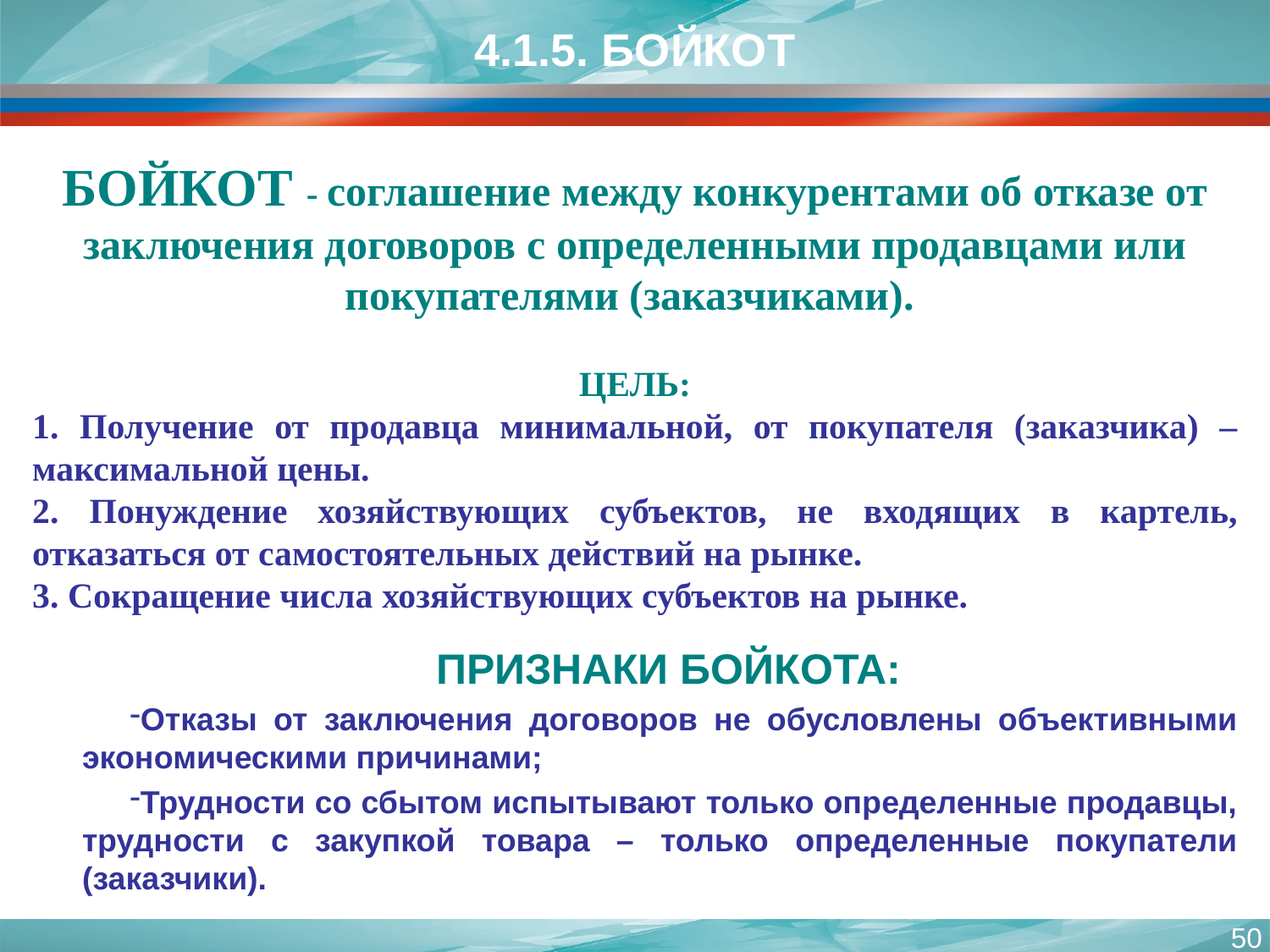

4.1.5. БОЙКОТ
БОЙКОТ - соглашение между конкурентами об отказе от заключения договоров с определенными продавцами или покупателями (заказчиками).

ЦЕЛЬ:
1. Получение от продавца минимальной, от покупателя (заказчика) – максимальной цены.
2. Понуждение хозяйствующих субъектов, не входящих в картель, отказаться от самостоятельных действий на рынке.
3. Сокращение числа хозяйствующих субъектов на рынке.
ПРИЗНАКИ БОЙКОТА:
Отказы от заключения договоров не обусловлены объективными экономическими причинами;
Трудности со сбытом испытывают только определенные продавцы, трудности с закупкой товара – только определенные покупатели (заказчики).
50